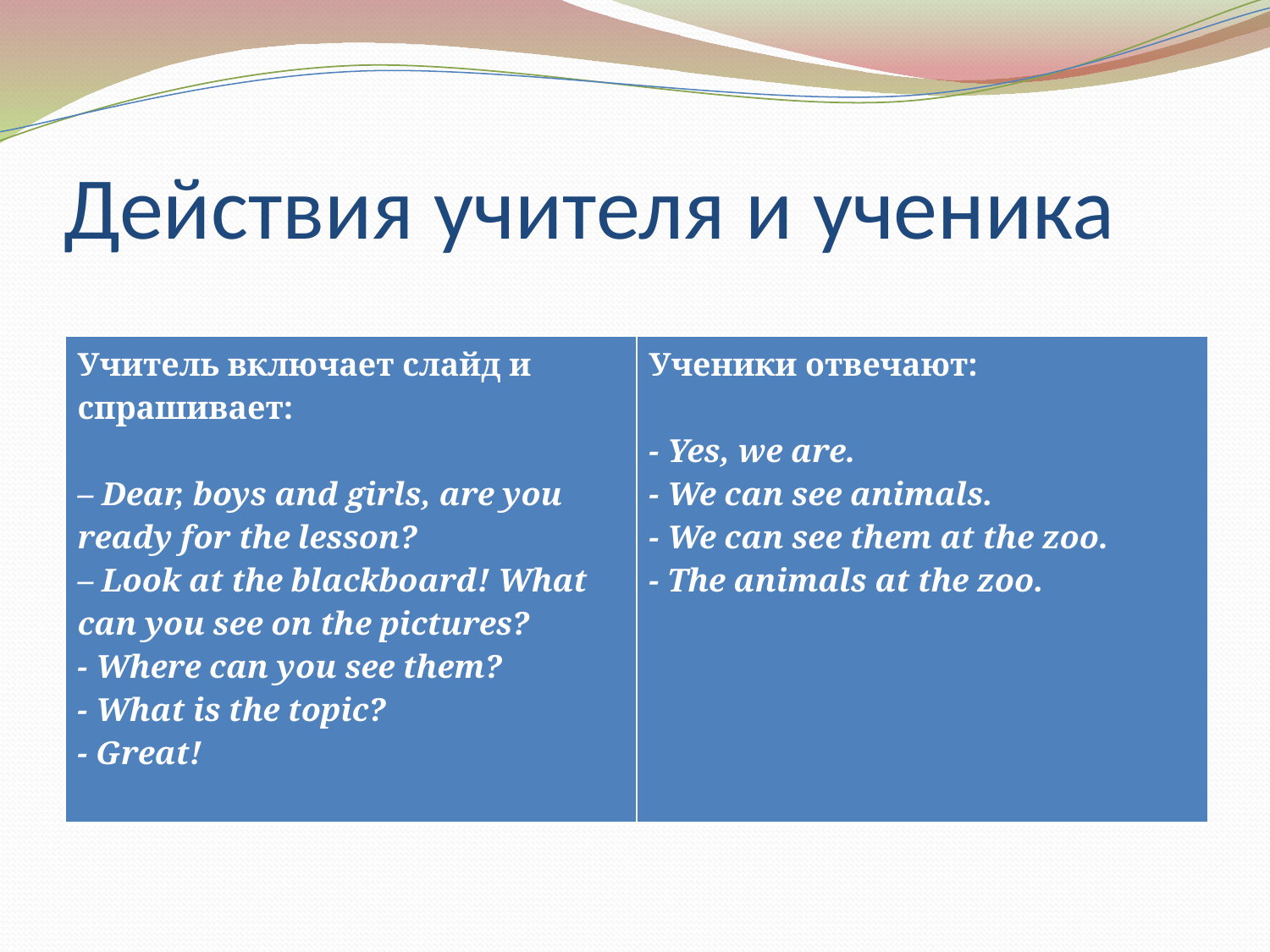

# Действия учителя и ученика
| Учитель включает слайд и спрашивает:   – Dear, boys and girls, are you ready for the lesson? – Look at the blackboard! What can you see on the pictures? - Where can you see them? - What is the topic? - Great! | Ученики отвечают:   - Yes, we are. - We can see animals. - We can see them at the zoo. - The animals at the zoo. |
| --- | --- |